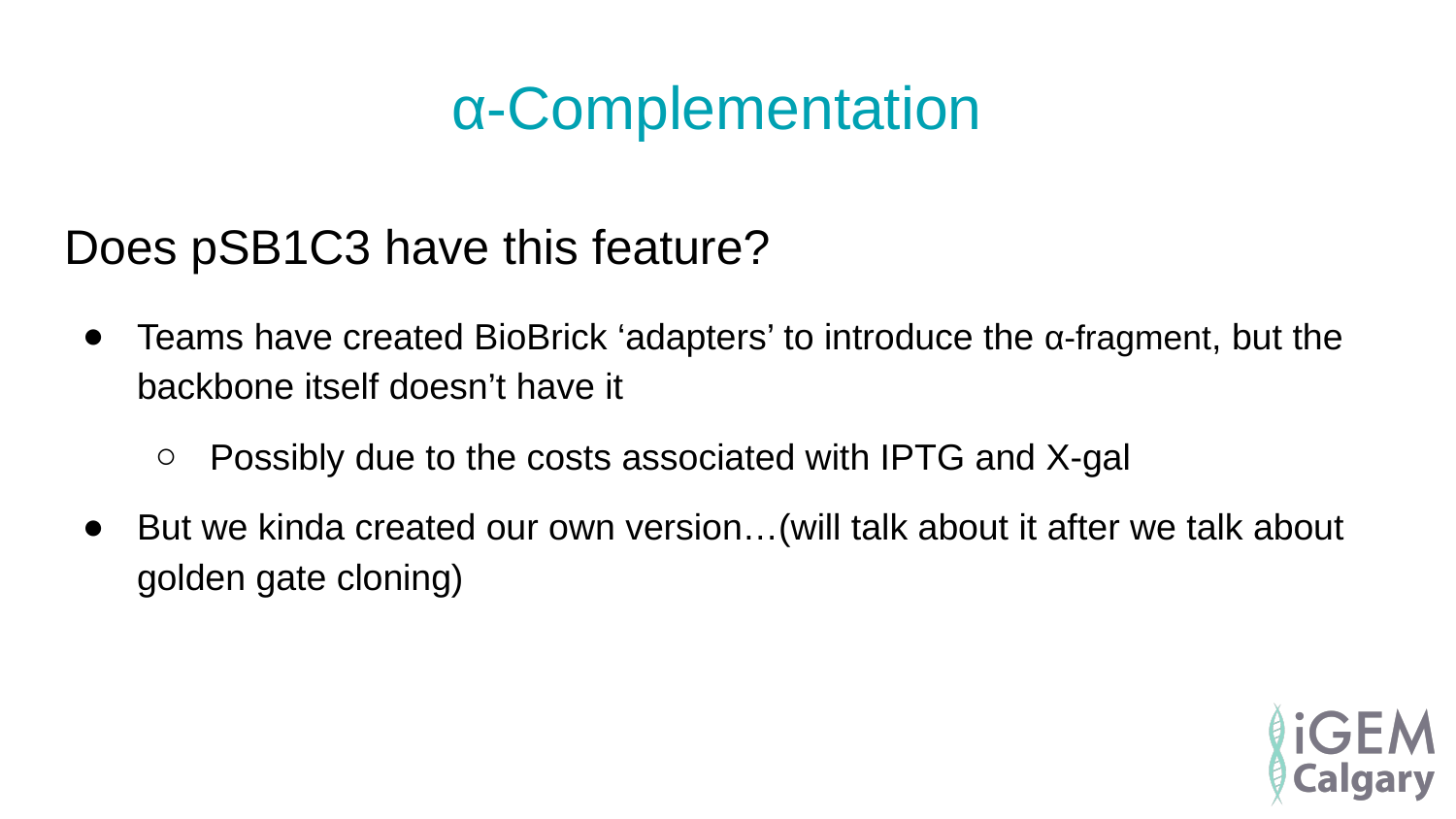

α-Complementation
Does pSB1C3 have this feature?
Teams have created BioBrick ‘adapters’ to introduce the α-fragment, but the backbone itself doesn’t have it
Possibly due to the costs associated with IPTG and X-gal
But we kinda created our own version…(will talk about it after we talk about golden gate cloning)